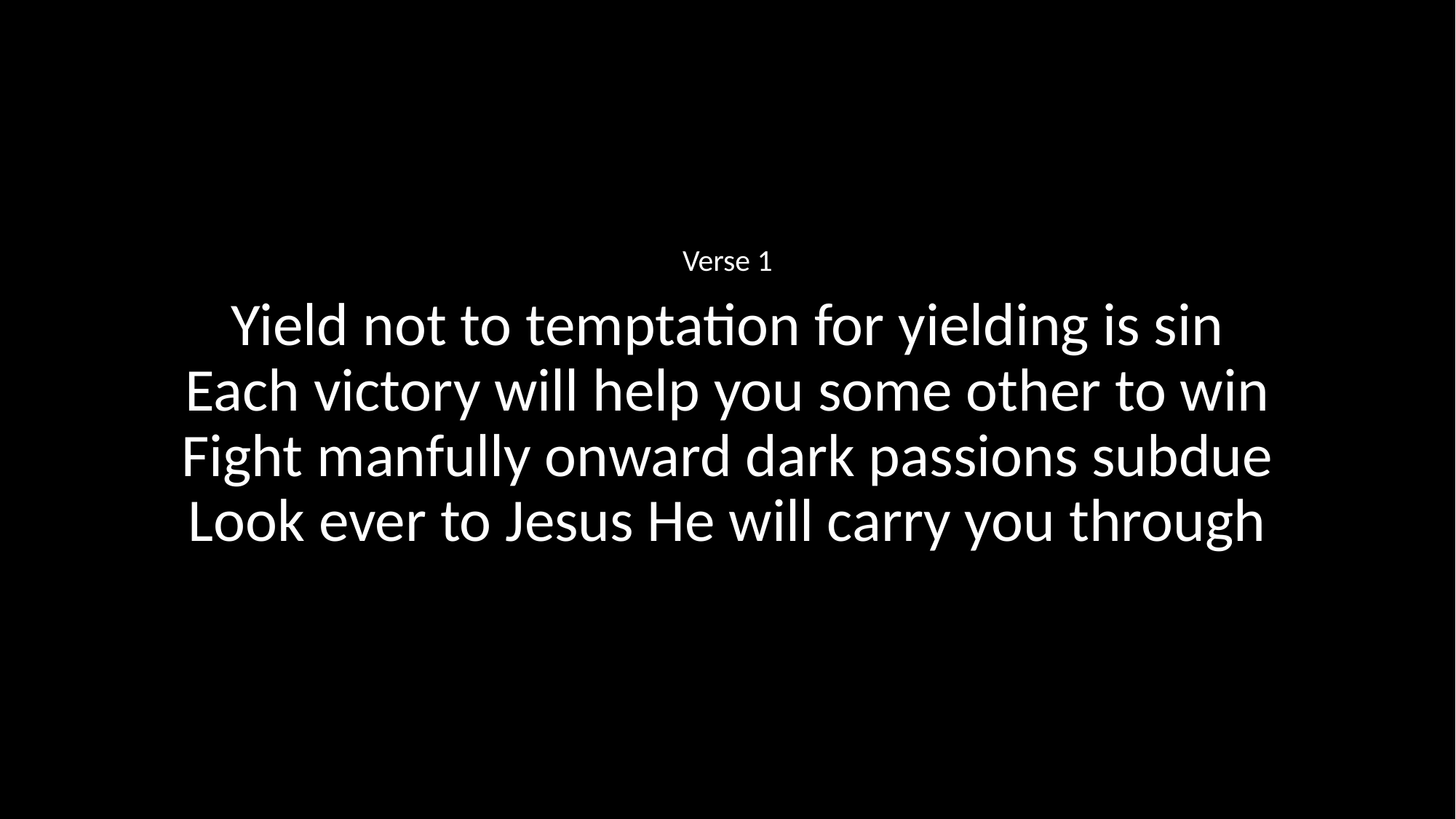

Verse 1
Yield not to temptation for yielding is sin
Each victory will help you some other to win
Fight manfully onward dark passions subdue
Look ever to Jesus He will carry you through